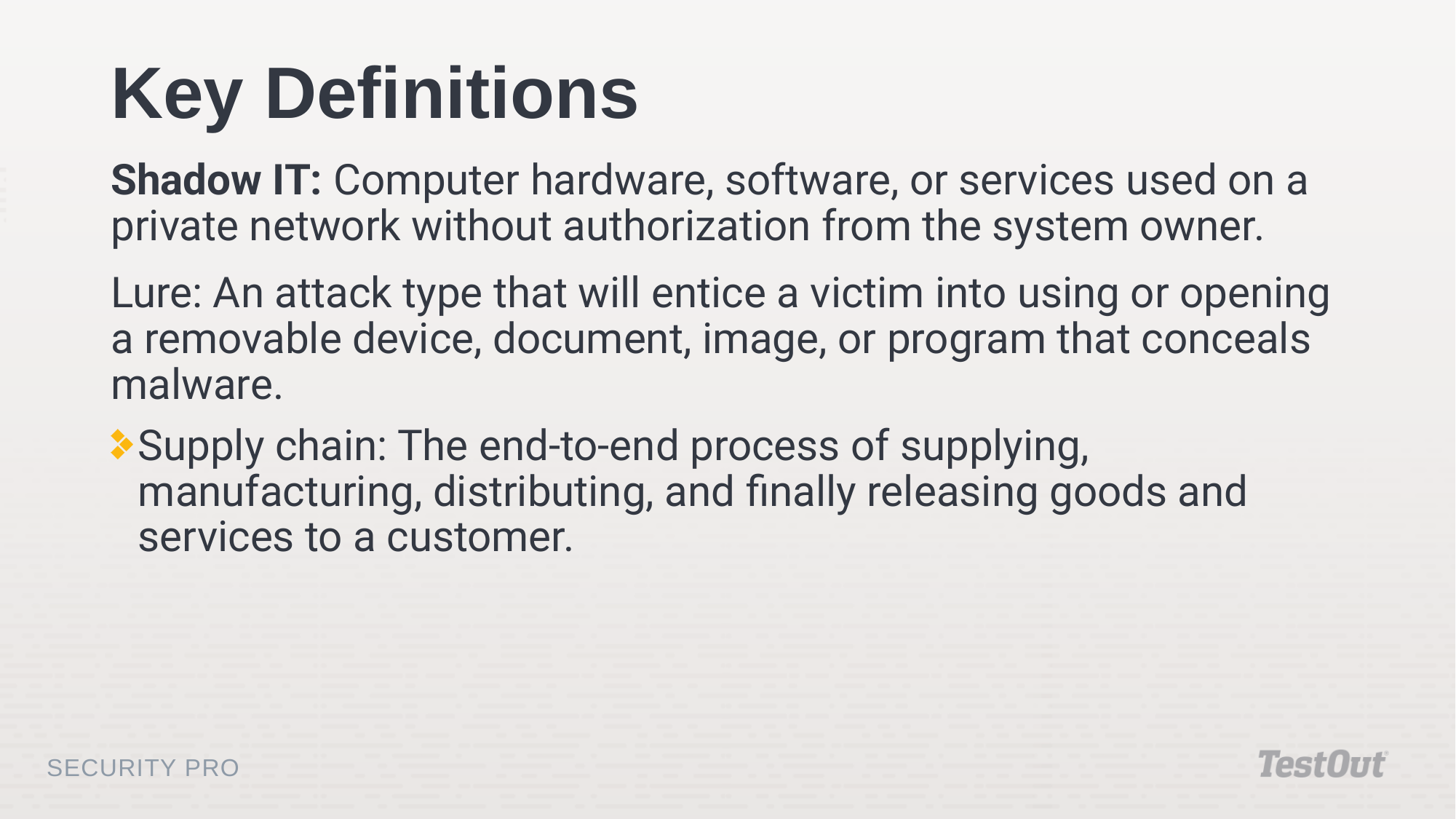

# Key Definitions
Shadow IT: Computer hardware, software, or services used on a private network without authorization from the system owner.
Lure: An attack type that will entice a victim into using or opening a removable device, document, image, or program that conceals malware.
Supply chain: The end-to-end process of supplying, manufacturing, distributing, and finally releasing goods and services to a customer.
Security Pro